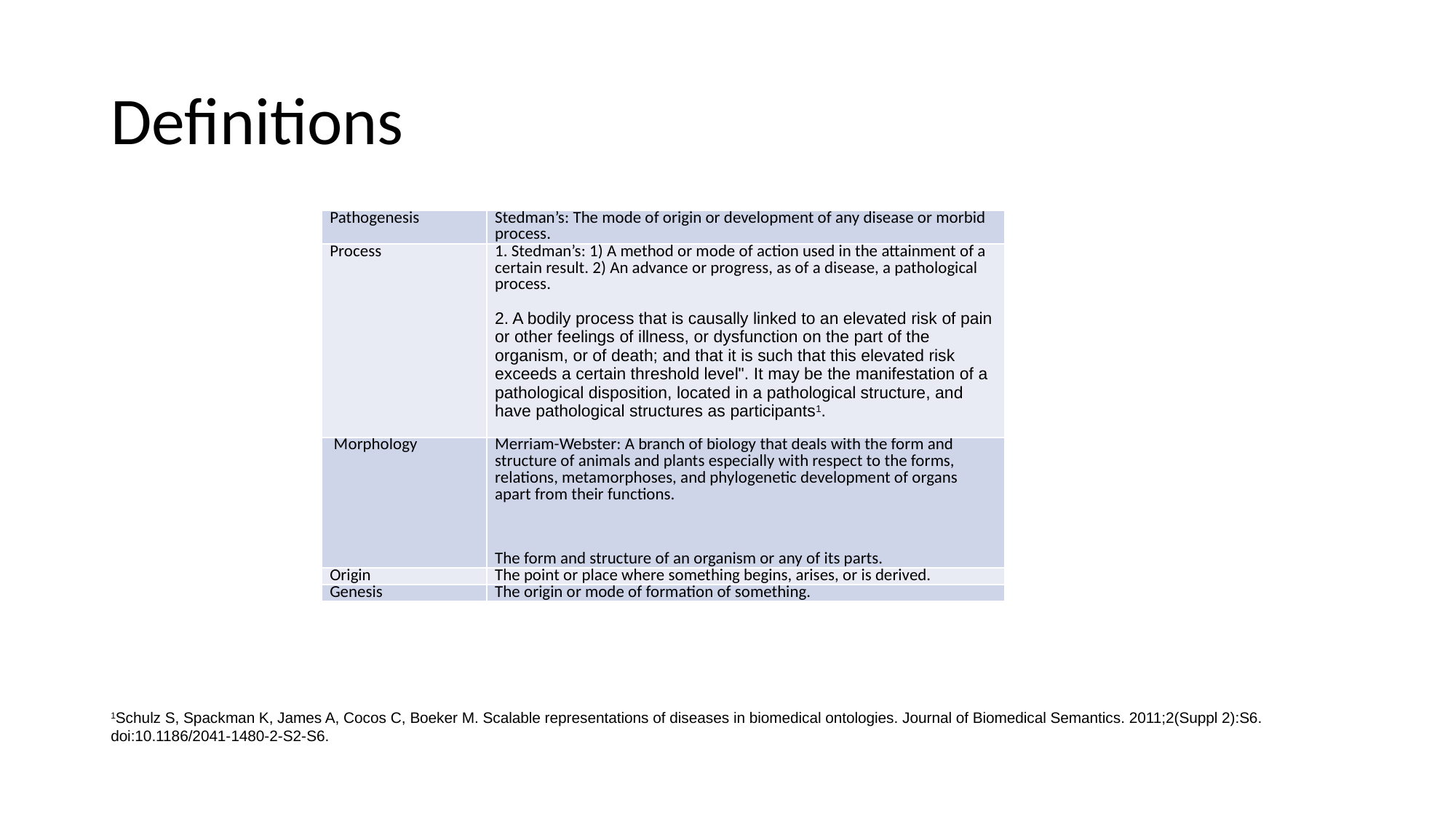

# Definitions
| Pathogenesis | Stedman’s: The mode of origin or development of any disease or morbid process. |
| --- | --- |
| Process | 1. Stedman’s: 1) A method or mode of action used in the attainment of a certain result. 2) An advance or progress, as of a disease, a pathological process. 2. A bodily process that is causally linked to an elevated risk of pain or other feelings of illness, or dysfunction on the part of the organism, or of death; and that it is such that this elevated risk exceeds a certain threshold level". It may be the manifestation of a pathological disposition, located in a pathological structure, and have pathological structures as participants1. |
| Morphology | Merriam-Webster: A branch of biology that deals with the form and structure of animals and plants especially with respect to the forms, relations, metamorphoses, and phylogenetic development of organs apart from their functions.   The form and structure of an organism or any of its parts. |
| Origin | The point or place where something begins, arises, or is derived. |
| Genesis | The origin or mode of formation of something. |
1Schulz S, Spackman K, James A, Cocos C, Boeker M. Scalable representations of diseases in biomedical ontologies. Journal of Biomedical Semantics. 2011;2(Suppl 2):S6. doi:10.1186/2041-1480-2-S2-S6.